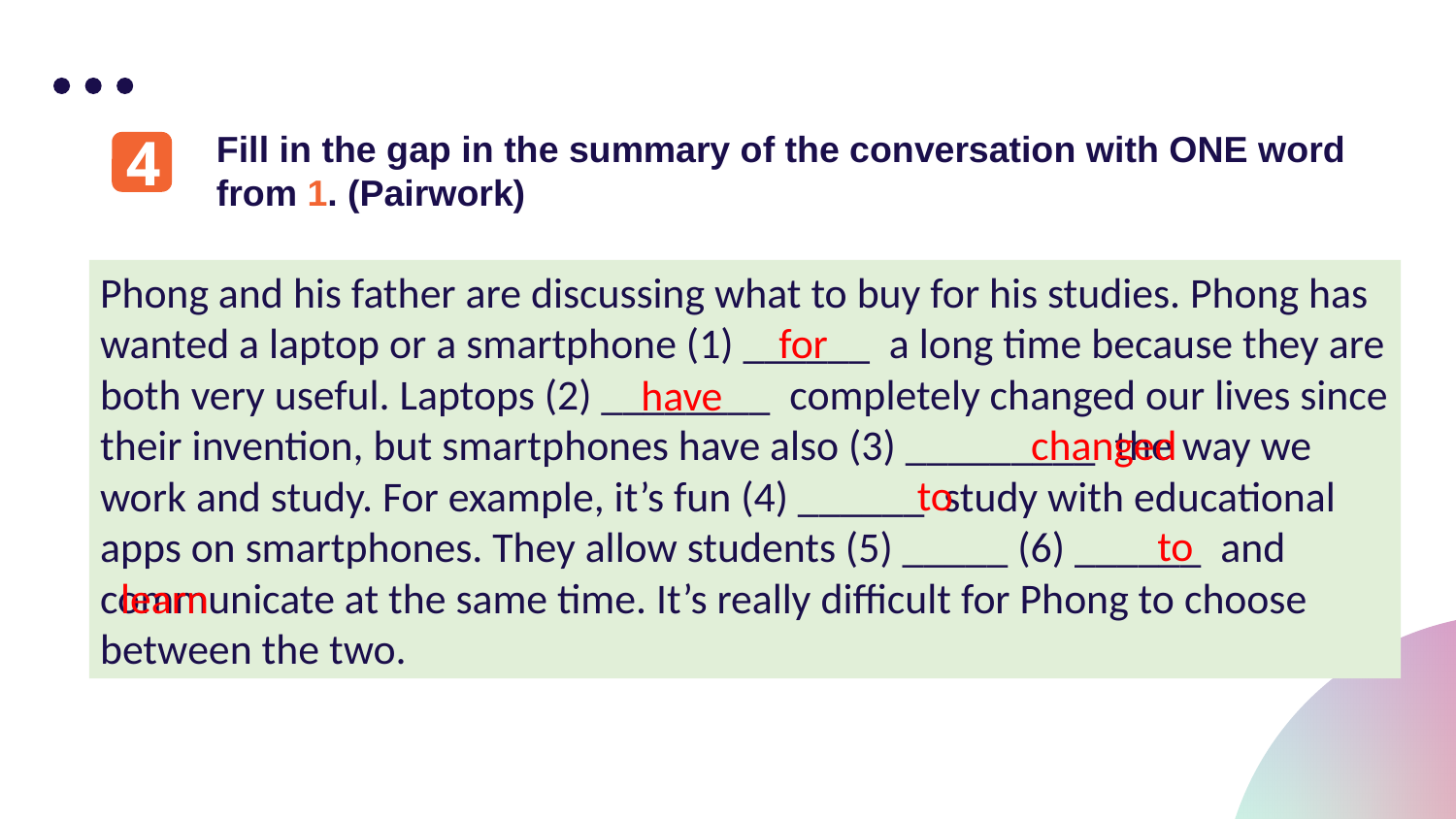

4
Fill in the gap in the summary of the conversation with ONE word from 1. (Pairwork)

Phong and his father are discussing what to buy for his studies. Phong has wanted a laptop or a smartphone (1) ______  a long time because they are both very useful. Laptops (2) ________  completely changed our lives since their invention, but smartphones have also (3) _________  the way we work and study. For example, it’s fun (4) ______  study with educational apps on smartphones. They allow students (5) _____ (6) ______  and communicate at the same time. It’s really difficult for Phong to choose between the two.
for
have
changed
to
to
learn